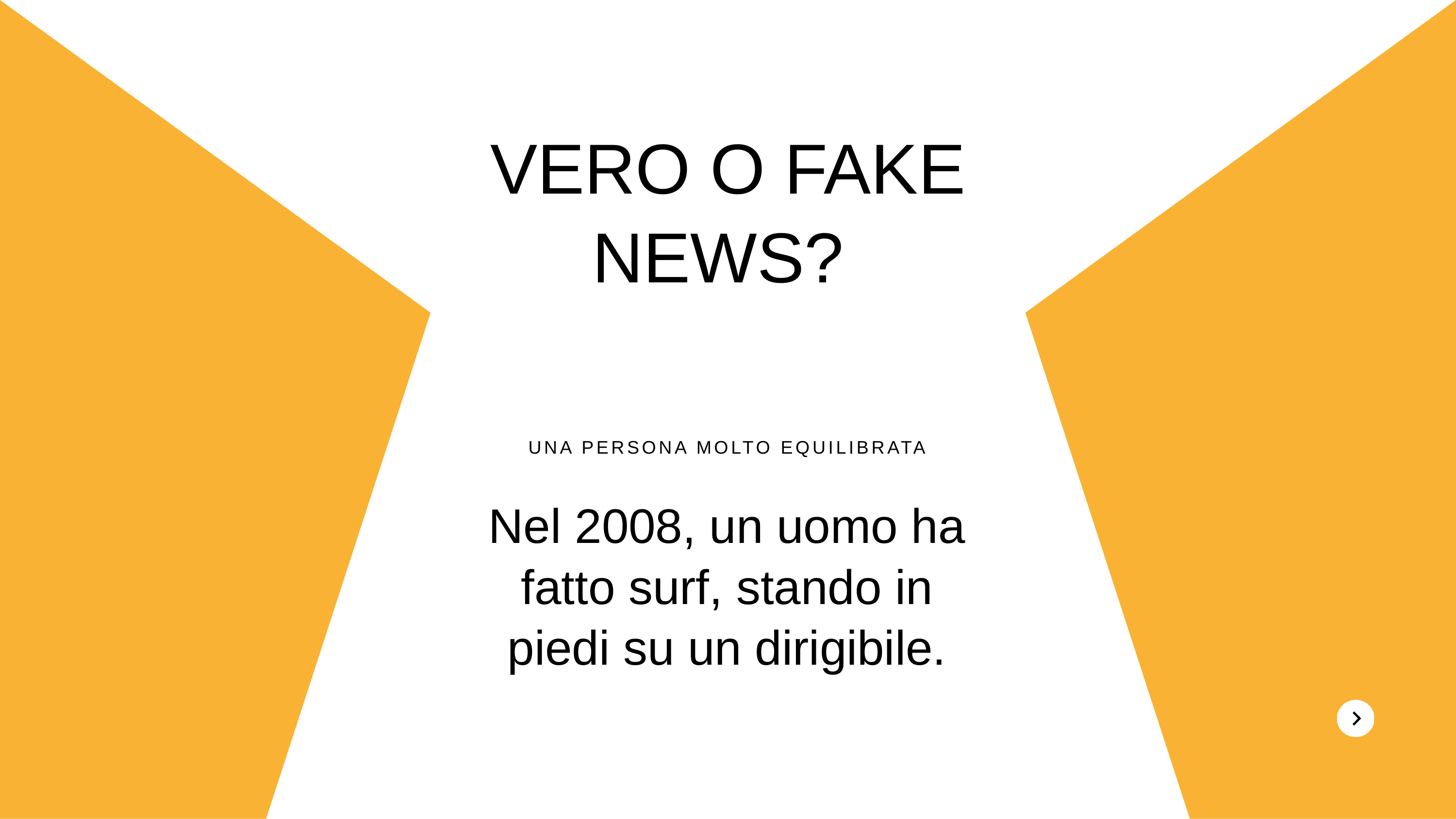

VERO O FAKE NEWS?
UNA PERSONA MOLTO EQUILIBRATA
Nel 2008, un uomo ha fatto surf, stando in piedi su un dirigibile.